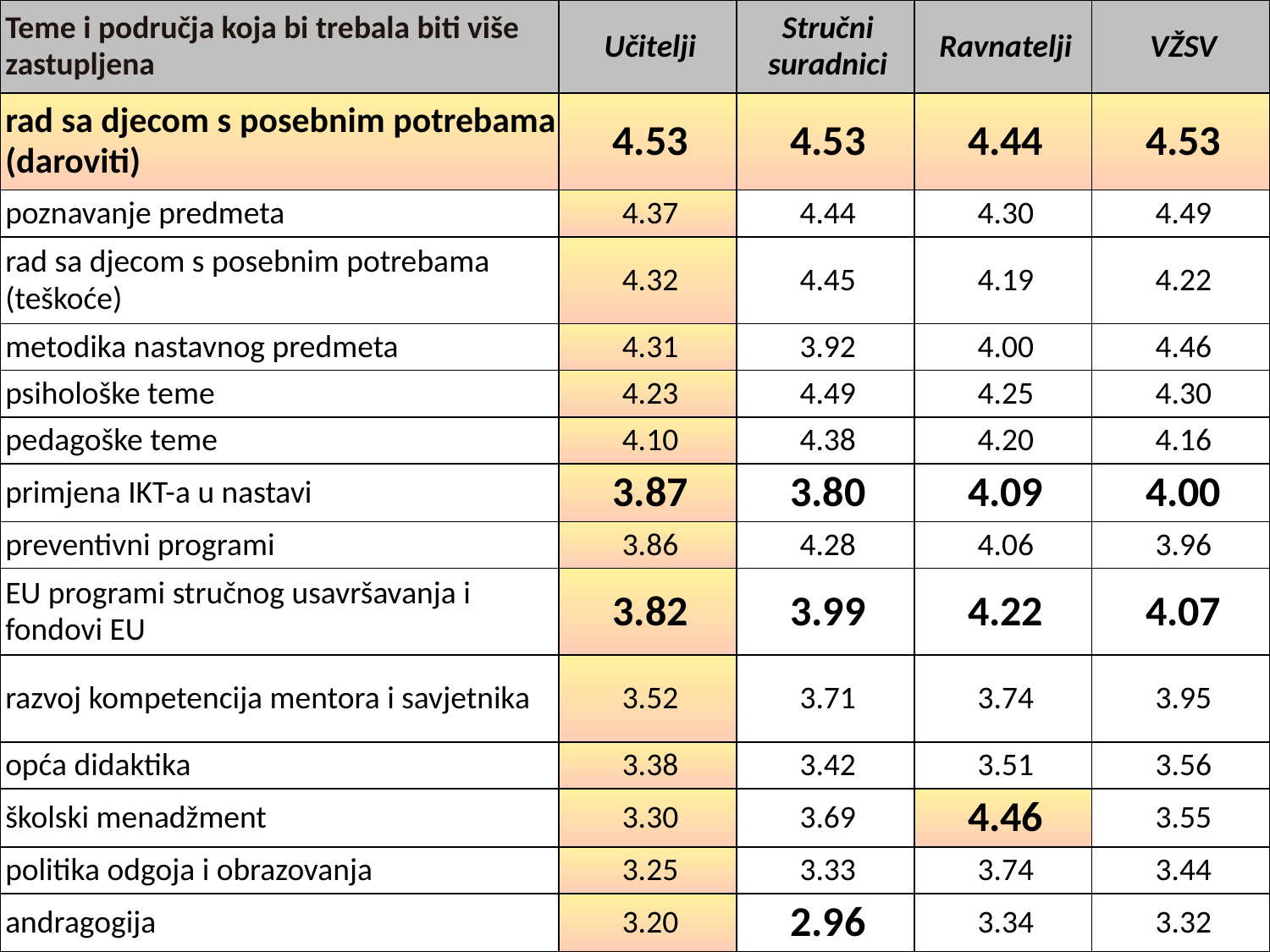

| Teme i područja koja bi trebala biti više zastupljena | Učitelji | Stručni suradnici | Ravnatelji | VŽSV |
| --- | --- | --- | --- | --- |
| rad sa djecom s posebnim potrebama (daroviti) | 4.53 | 4.53 | 4.44 | 4.53 |
| poznavanje predmeta | 4.37 | 4.44 | 4.30 | 4.49 |
| rad sa djecom s posebnim potrebama (teškoće) | 4.32 | 4.45 | 4.19 | 4.22 |
| metodika nastavnog predmeta | 4.31 | 3.92 | 4.00 | 4.46 |
| psihološke teme | 4.23 | 4.49 | 4.25 | 4.30 |
| pedagoške teme | 4.10 | 4.38 | 4.20 | 4.16 |
| primjena IKT-a u nastavi | 3.87 | 3.80 | 4.09 | 4.00 |
| preventivni programi | 3.86 | 4.28 | 4.06 | 3.96 |
| EU programi stručnog usavršavanja i fondovi EU | 3.82 | 3.99 | 4.22 | 4.07 |
| razvoj kompetencija mentora i savjetnika | 3.52 | 3.71 | 3.74 | 3.95 |
| opća didaktika | 3.38 | 3.42 | 3.51 | 3.56 |
| školski menadžment | 3.30 | 3.69 | 4.46 | 3.55 |
| politika odgoja i obrazovanja | 3.25 | 3.33 | 3.74 | 3.44 |
| andragogija | 3.20 | 2.96 | 3.34 | 3.32 |
#
7.3.2014. 15:03
Boris Vampula, univ.spec.cin